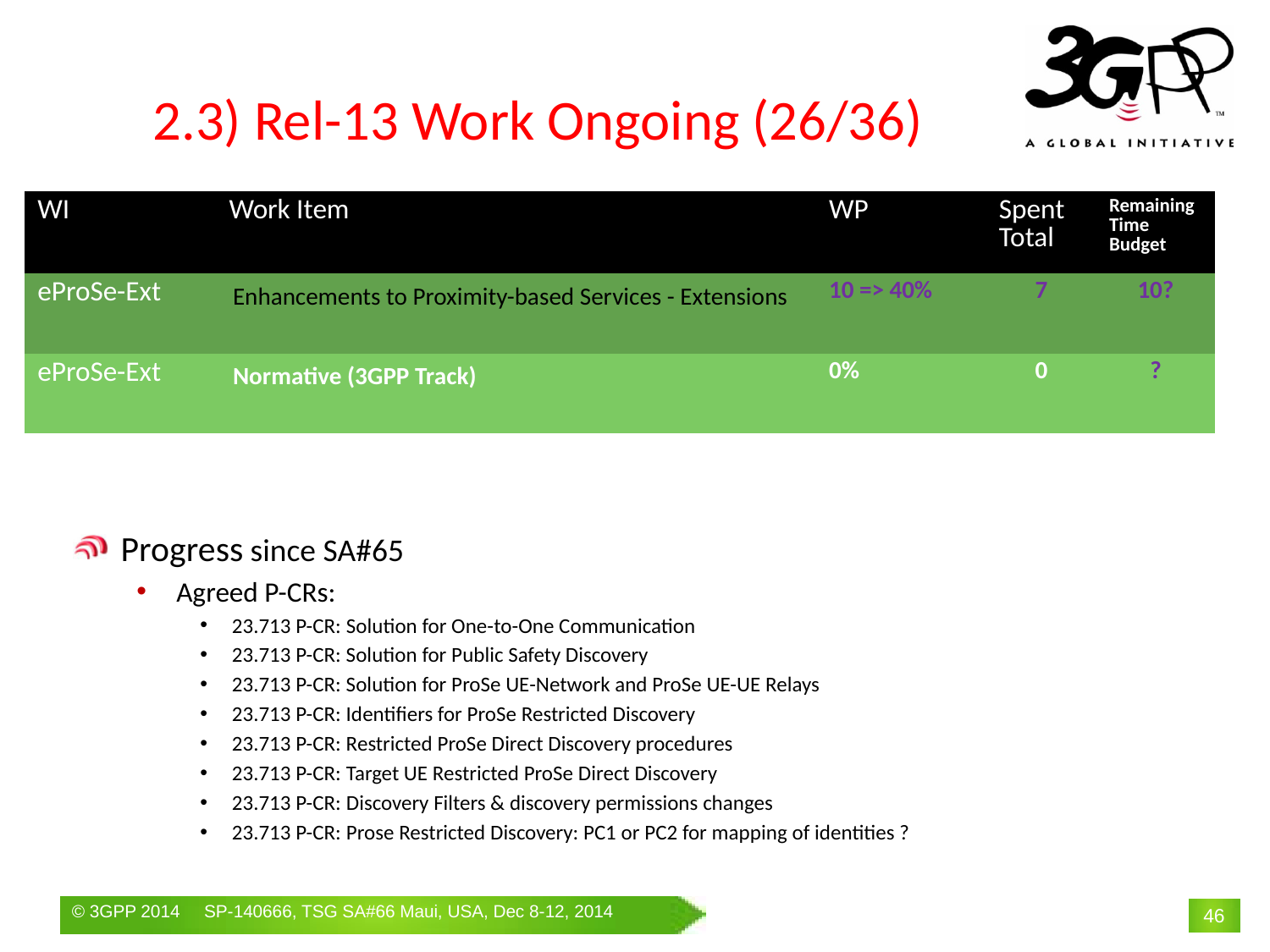

# 2.3) Rel-13 Work Ongoing (26/36)
| WI | Work Item | WP | Spent Total | Remaining Time Budget |
| --- | --- | --- | --- | --- |
| eProSe-Ext | Enhancements to Proximity-based Services - Extensions | 10 => 40% | 7 | 10? |
| eProSe-Ext | Normative (3GPP Track) | 0% | 0 | ? |
Progress since SA#65
Agreed P-CRs:
23.713 P-CR: Solution for One-to-One Communication
23.713 P-CR: Solution for Public Safety Discovery
23.713 P-CR: Solution for ProSe UE-Network and ProSe UE-UE Relays
23.713 P-CR: Identifiers for ProSe Restricted Discovery
23.713 P-CR: Restricted ProSe Direct Discovery procedures
23.713 P-CR: Target UE Restricted ProSe Direct Discovery
23.713 P-CR: Discovery Filters & discovery permissions changes
23.713 P-CR: Prose Restricted Discovery: PC1 or PC2 for mapping of identities ?